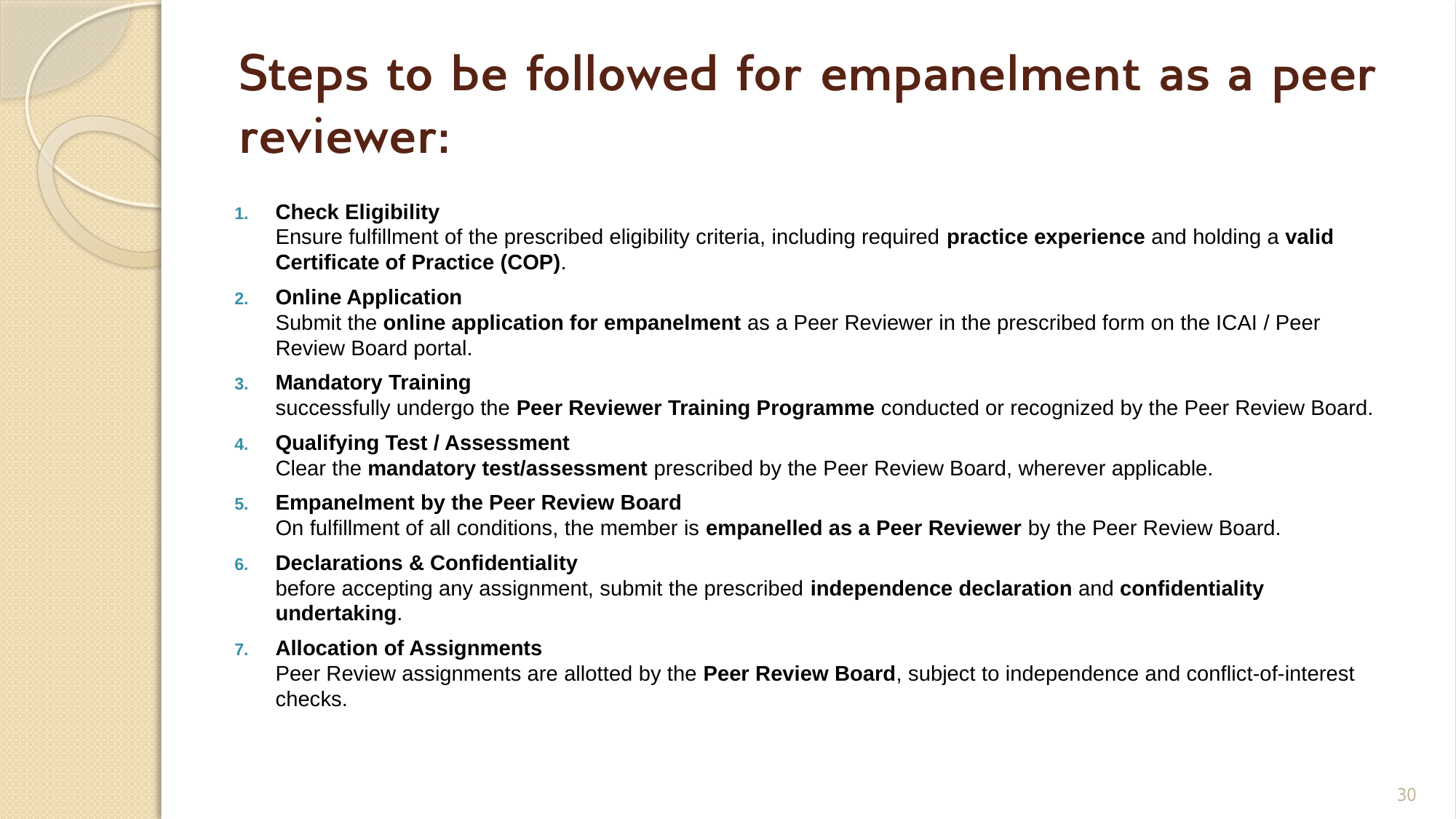

# Steps to be followed for empanelment as a peer reviewer:
Check Eligibility
Ensure fulfillment of the prescribed eligibility criteria, including required practice experience and holding a valid Certificate of Practice (COP).
Online Application
Submit the online application for empanelment as a Peer Reviewer in the prescribed form on the ICAI / Peer Review Board portal.
Mandatory Training
successfully undergo the Peer Reviewer Training Programme conducted or recognized by the Peer Review Board.
Qualifying Test / Assessment
Clear the mandatory test/assessment prescribed by the Peer Review Board, wherever applicable.
Empanelment by the Peer Review Board
On fulfillment of all conditions, the member is empanelled as a Peer Reviewer by the Peer Review Board.
Declarations & Confidentiality
before accepting any assignment, submit the prescribed independence declaration and confidentiality undertaking.
Allocation of Assignments
Peer Review assignments are allotted by the Peer Review Board, subject to independence and conflict-of-interest checks.

30